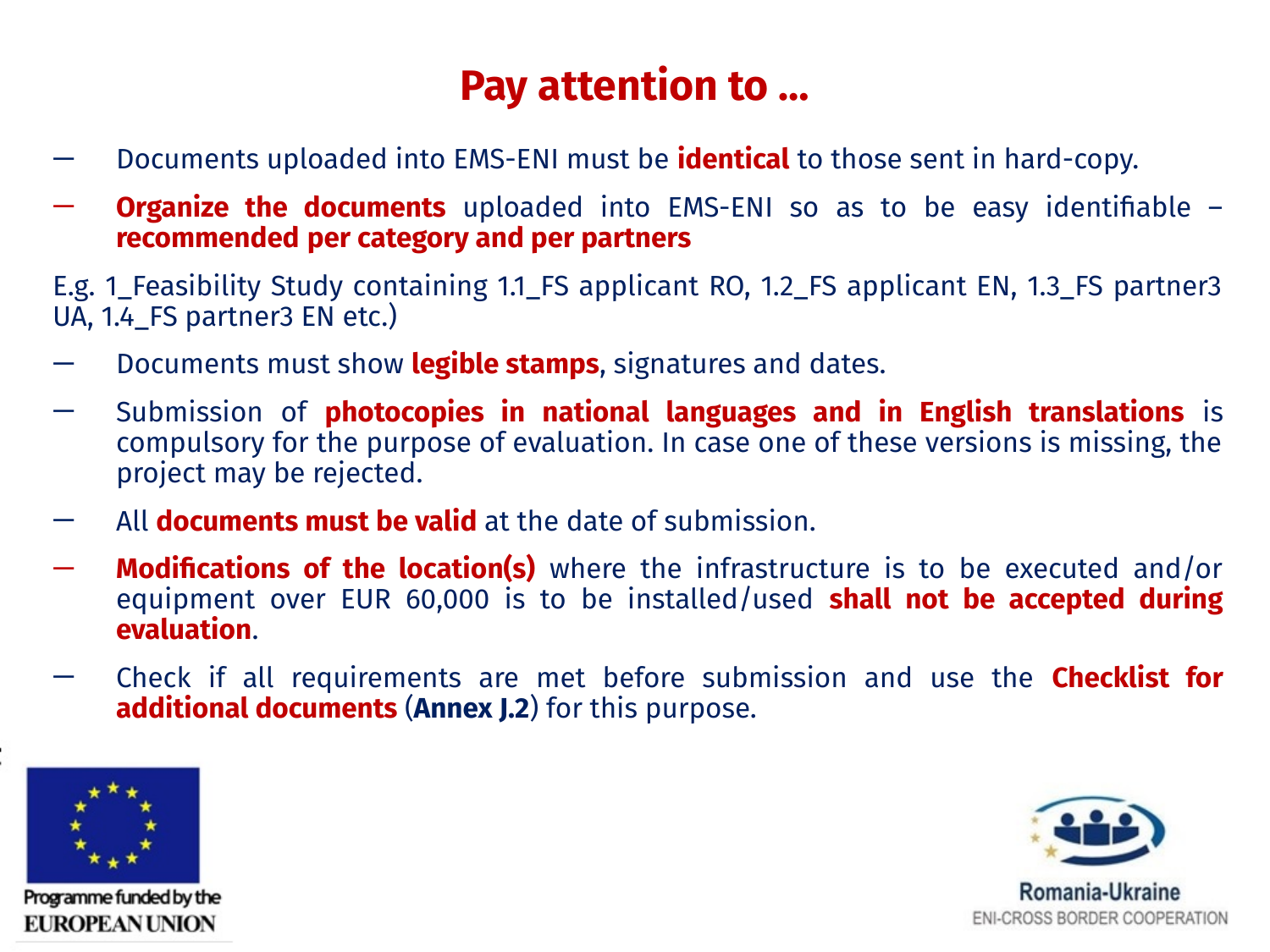

# Pay attention to …
Documents uploaded into EMS-ENI must be identical to those sent in hard-copy.
Organize the documents uploaded into EMS-ENI so as to be easy identifiable – recommended per category and per partners
E.g. 1_Feasibility Study containing 1.1_FS applicant RO, 1.2_FS applicant EN, 1.3_FS partner3 UA, 1.4_FS partner3 EN etc.)
Documents must show legible stamps, signatures and dates.
Submission of photocopies in national languages and in English translations is compulsory for the purpose of evaluation. In case one of these versions is missing, the project may be rejected.
All documents must be valid at the date of submission.
Modifications of the location(s) where the infrastructure is to be executed and/or equipment over EUR 60,000 is to be installed/used shall not be accepted during evaluation.
Check if all requirements are met before submission and use the Checklist for additional documents (Annex J.2) for this purpose.